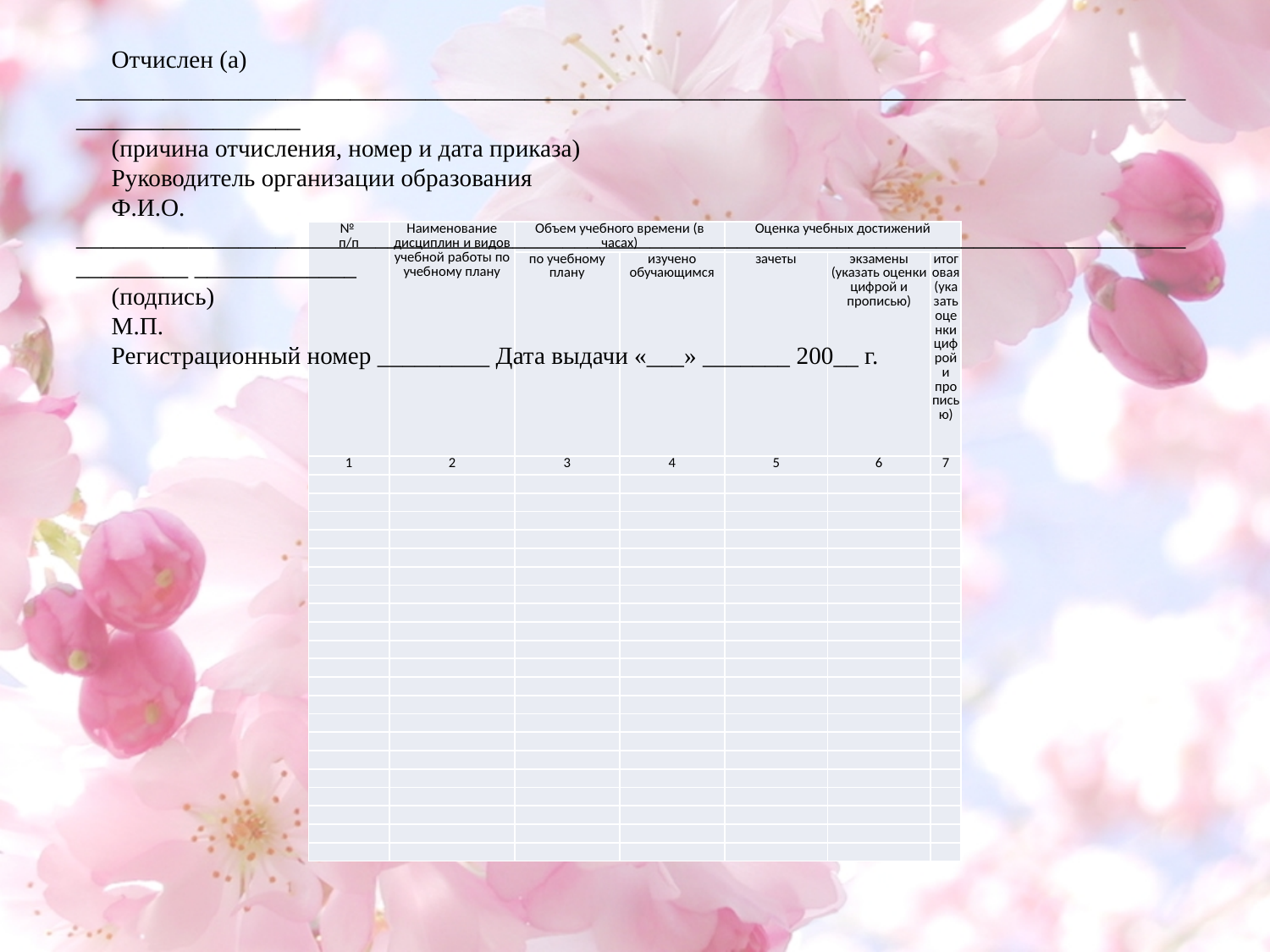

# Приложение 2
к справке, выдаваемой гражданам,
не завершившим техническое и
профессиональное, после среднее образование

Отчислен (а) ___________________________________________________________________________________________________________
(причина отчисления, номер и дата приказа)
Руководитель организации образования
Ф.И.О. __________________________________________________________________________________________________ _____________
(подпись)
М.П.
Регистрационный номер _________ Дата выдачи «___» _______ 200__ г.
| № п/п | Наименование дисциплин и видов учебной работы по учебному плану | Объем учебного времени (в часах) |  | Оценка учебных достижений |  |  |
| --- | --- | --- | --- | --- | --- | --- |
|  |  | по учебному плану | изучено обучающимся | зачеты | экзамены (указать оценки цифрой и прописью) | итоговая (указать оценки цифрой и прописью) |
| 1 | 2 | 3 | 4 | 5 | 6 | 7 |
|  |  |  |  |  |  |  |
|  |  |  |  |  |  |  |
|  |  |  |  |  |  |  |
|  |  |  |  |  |  |  |
|  |  |  |  |  |  |  |
|  |  |  |  |  |  |  |
|  |  |  |  |  |  |  |
|  |  |  |  |  |  |  |
|  |  |  |  |  |  |  |
|  |  |  |  |  |  |  |
|  |  |  |  |  |  |  |
|  |  |  |  |  |  |  |
|  |  |  |  |  |  |  |
|  |  |  |  |  |  |  |
|  |  |  |  |  |  |  |
|  |  |  |  |  |  |  |
|  |  |  |  |  |  |  |
|  |  |  |  |  |  |  |
|  |  |  |  |  |  |  |
|  |  |  |  |  |  |  |
|  |  |  |  |  |  |  |